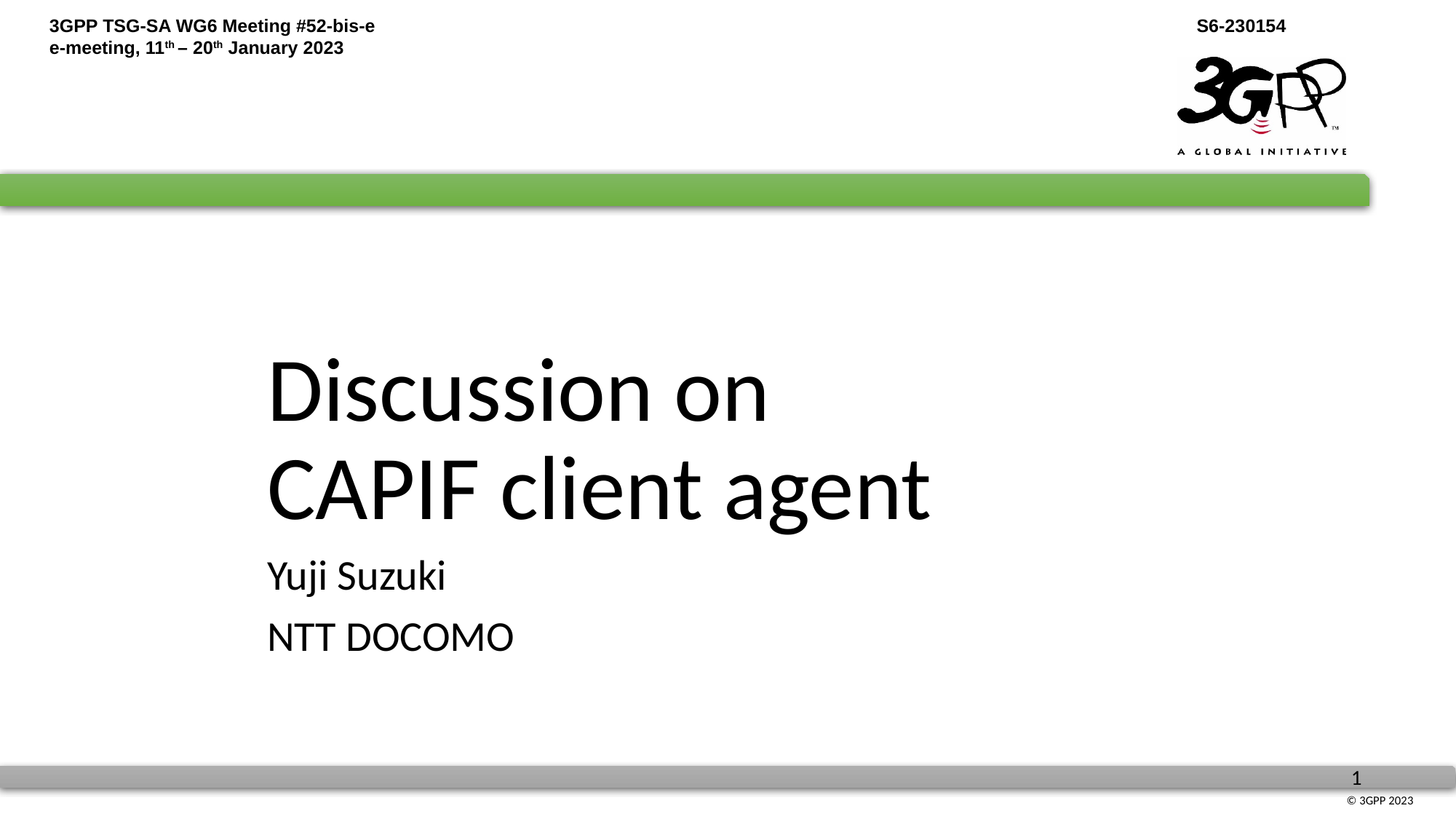

# Discussion on CAPIF client agent
Yuji Suzuki
NTT DOCOMO